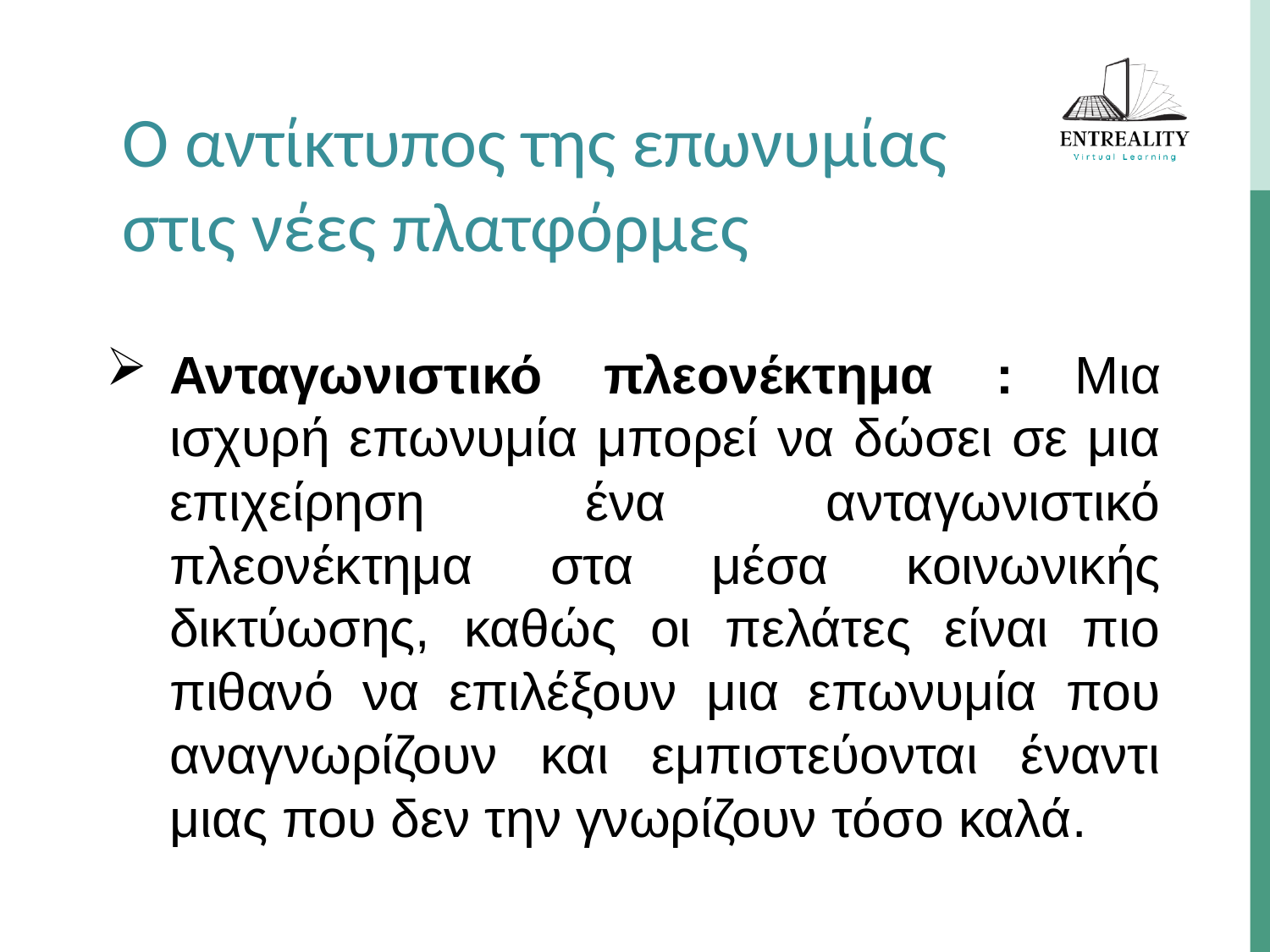

Ο αντίκτυπος της επωνυμίας στις νέες πλατφόρμες
Ανταγωνιστικό πλεονέκτημα : Μια ισχυρή επωνυμία μπορεί να δώσει σε μια επιχείρηση ένα ανταγωνιστικό πλεονέκτημα στα μέσα κοινωνικής δικτύωσης, καθώς οι πελάτες είναι πιο πιθανό να επιλέξουν μια επωνυμία που αναγνωρίζουν και εμπιστεύονται έναντι μιας που δεν την γνωρίζουν τόσο καλά.